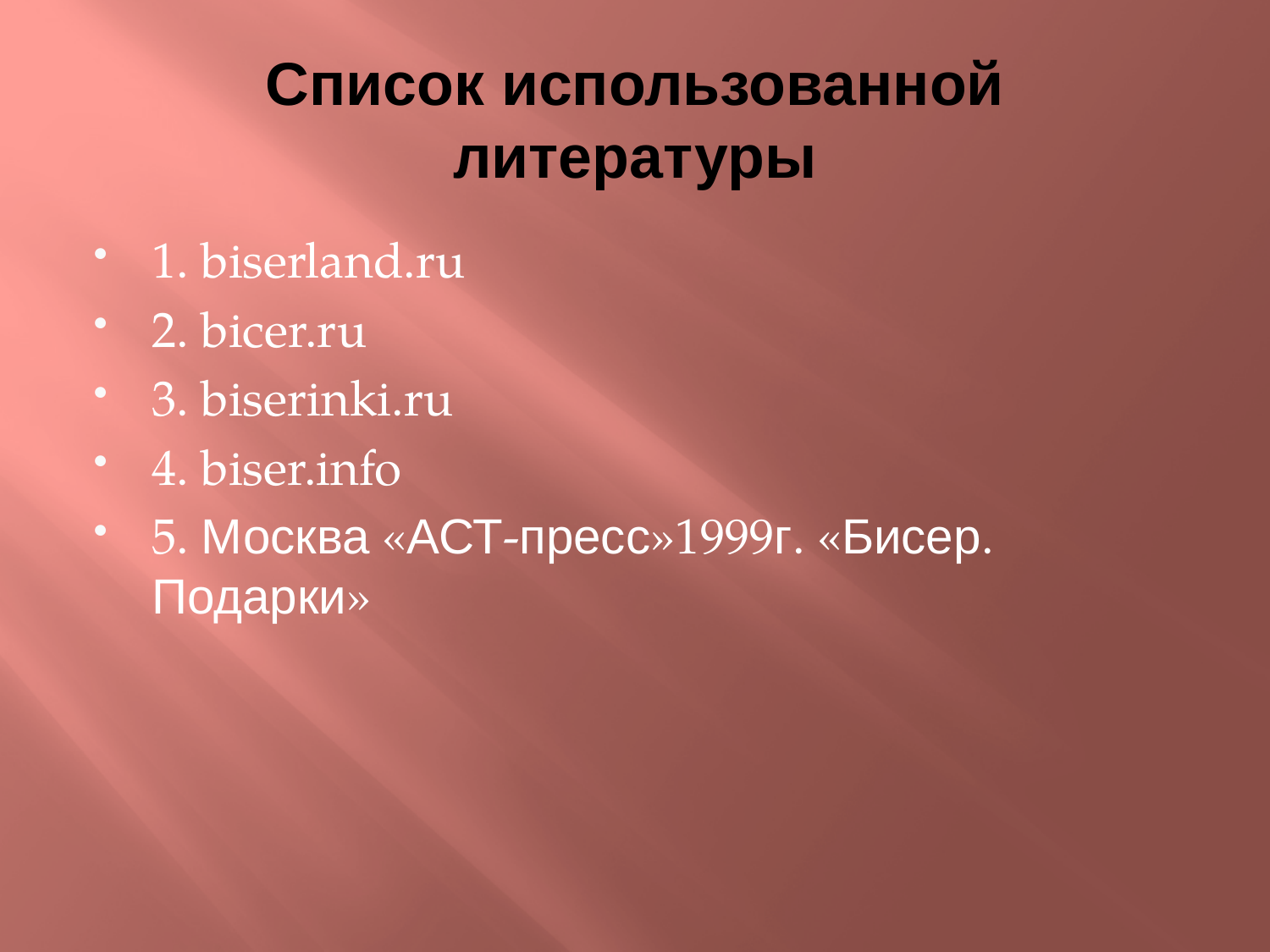

# Список использованной литературы
1. biserland.ru
2. bicer.ru
3. biserinki.ru
4. biser.info
5. Москва «АСТ-пресс»1999г. «Бисер. Подарки»